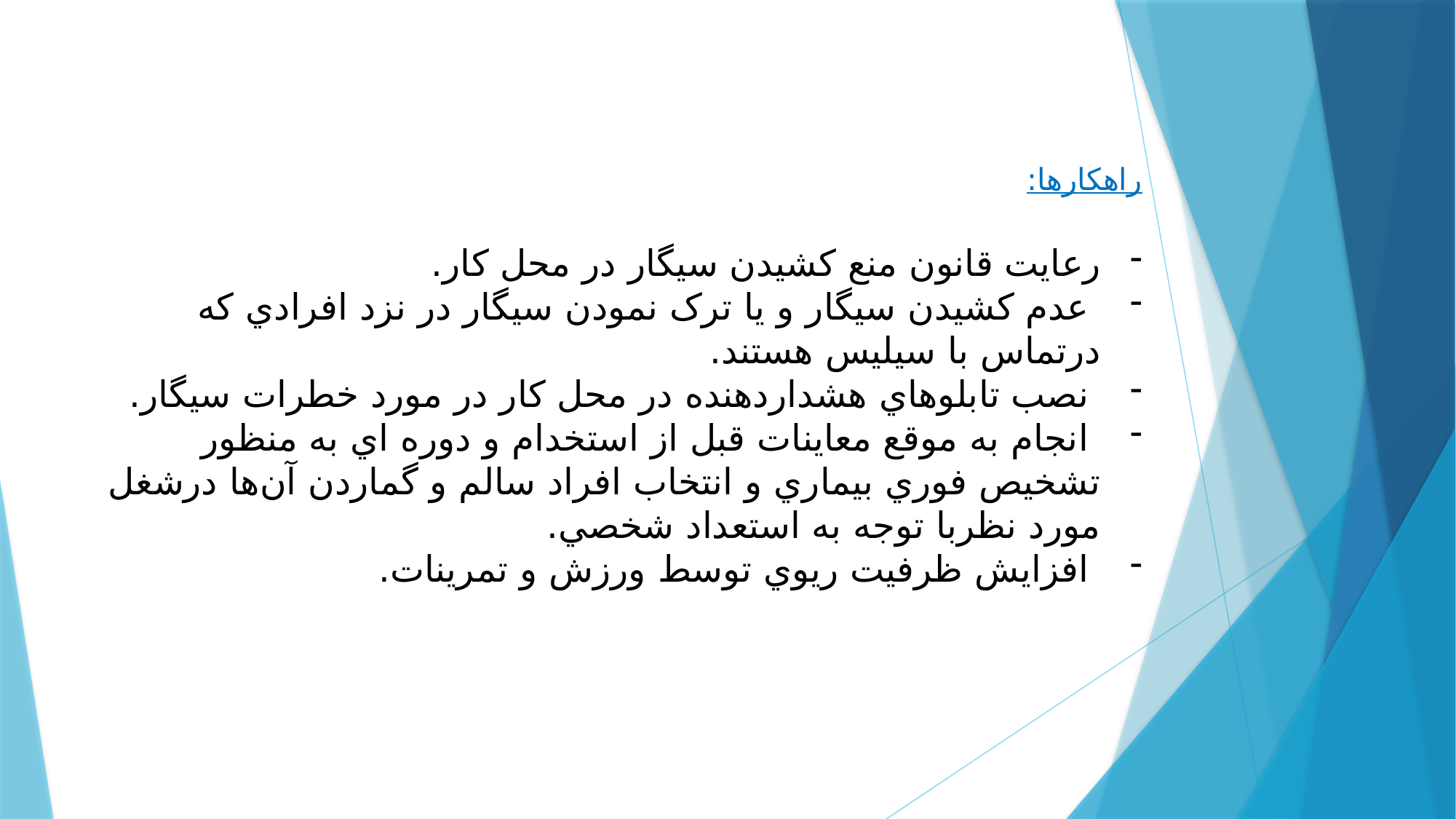

راهکارها:

رعايت قانون منع كشيدن سيگار در محل كار.
 عدم كشيدن سيگار و يا ترک نمودن سيگار در نزد افرادي كه درتماس با سيليس هستند.
 نصب تابلوهاي هشداردهنده در محل كار در مورد خطرات سيگار.
 انجام به موقع معاينات قبل از استخدام و دوره اي به منظور تشخيص فوري بيماري و انتخاب افراد سالم و گماردن آن‌ها درشغل مورد نظربا توجه به استعداد شخصي.
 افزايش ظرفيت ريوي توسط ورزش و تمرينات.